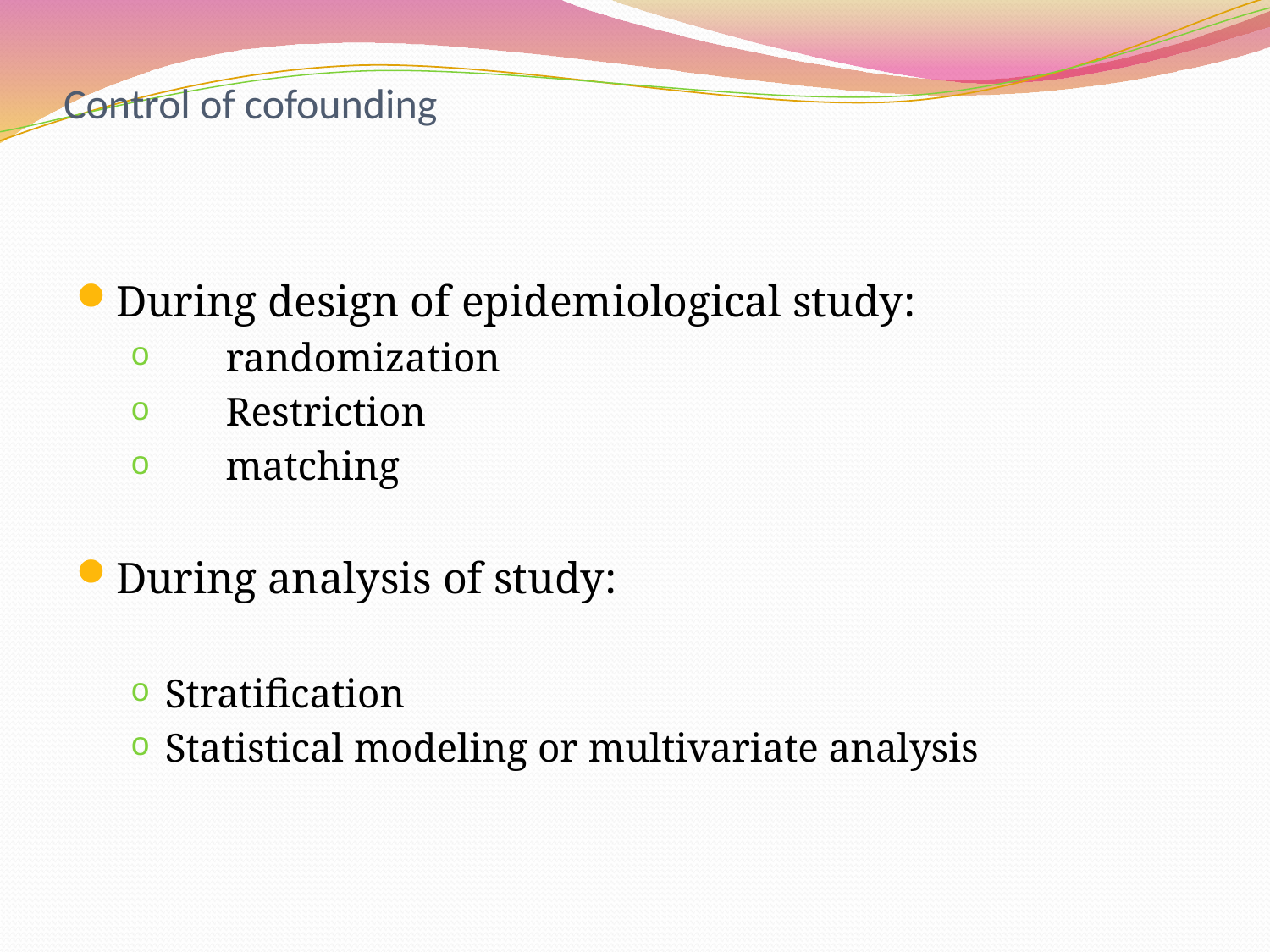

# Control of cofounding
During design of epidemiological study:
      randomization
      Restriction
      matching

During analysis of study:

Stratification
Statistical modeling or multivariate analysis